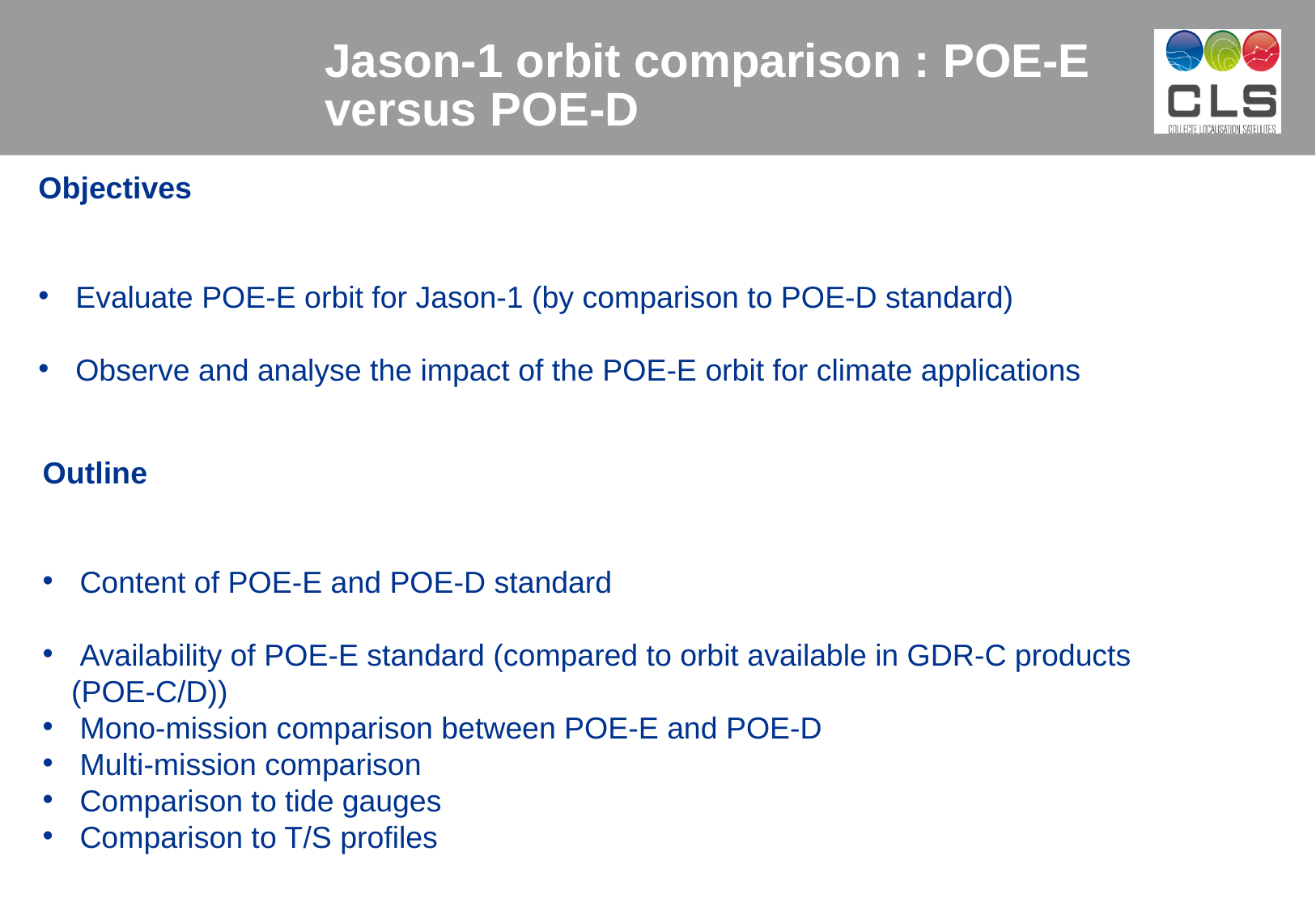

Jason-1 orbit comparison : POE-E versus POE-D
Objectives

 Evaluate POE-E orbit for Jason-1 (by comparison to POE-D standard)

 Observe and analyse the impact of the POE-E orbit for climate applications

Outline

 Content of POE-E and POE-D standard

 Availability of POE-E standard (compared to orbit available in GDR-C products (POE-C/D))
 Mono-mission comparison between POE-E and POE-D
 Multi-mission comparison
 Comparison to tide gauges
 Comparison to T/S profiles